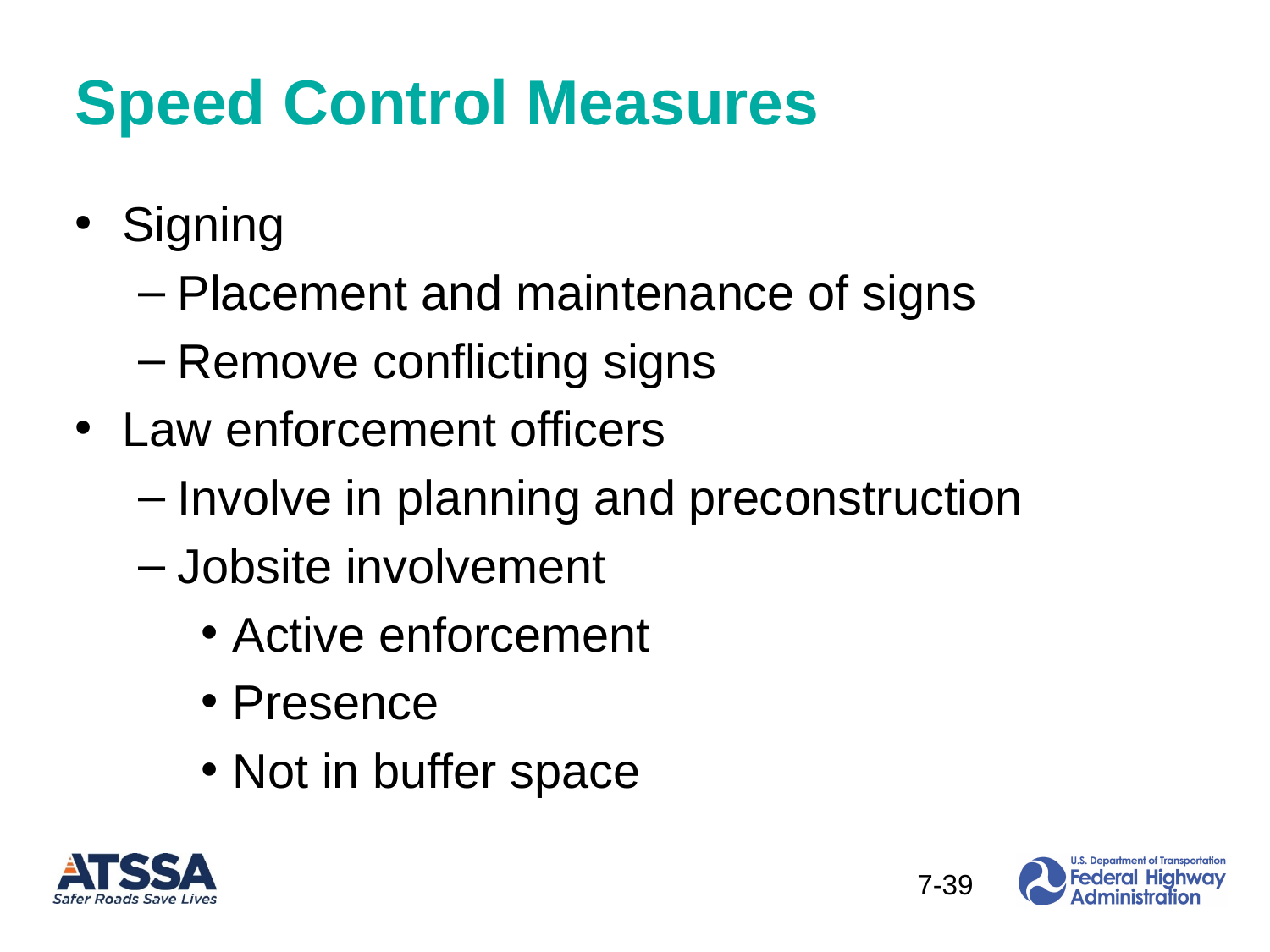

# Speed Control Measures
Signing
Placement and maintenance of signs
Remove conflicting signs
Law enforcement officers
Involve in planning and preconstruction
Jobsite involvement
Active enforcement
Presence
Not in buffer space